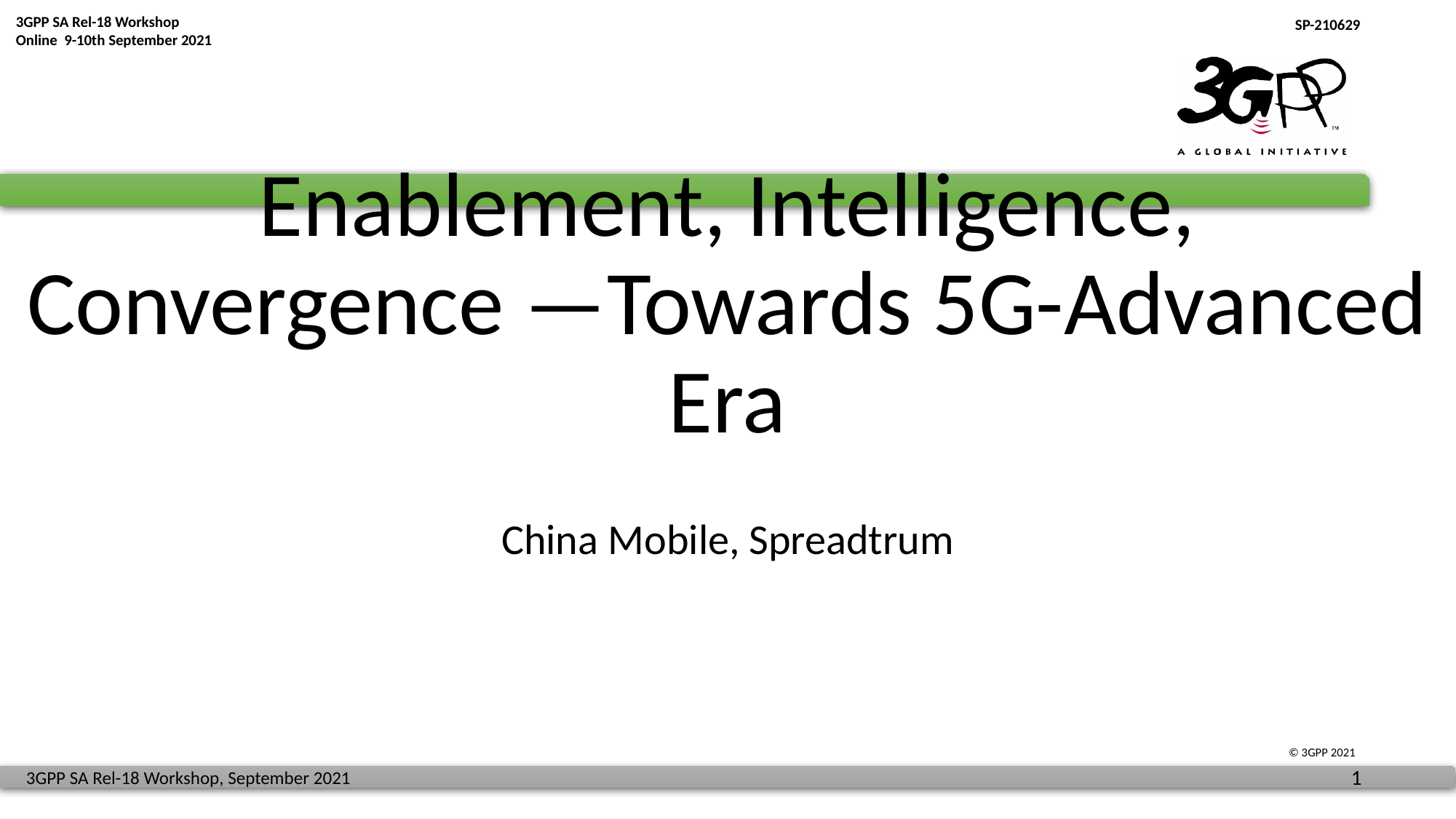

3GPP SA Rel-18 Workshop
Online  9-10th September 2021
SP-210629
# Enablement, Intelligence, Convergence —Towards 5G-Advanced Era
China Mobile, Spreadtrum